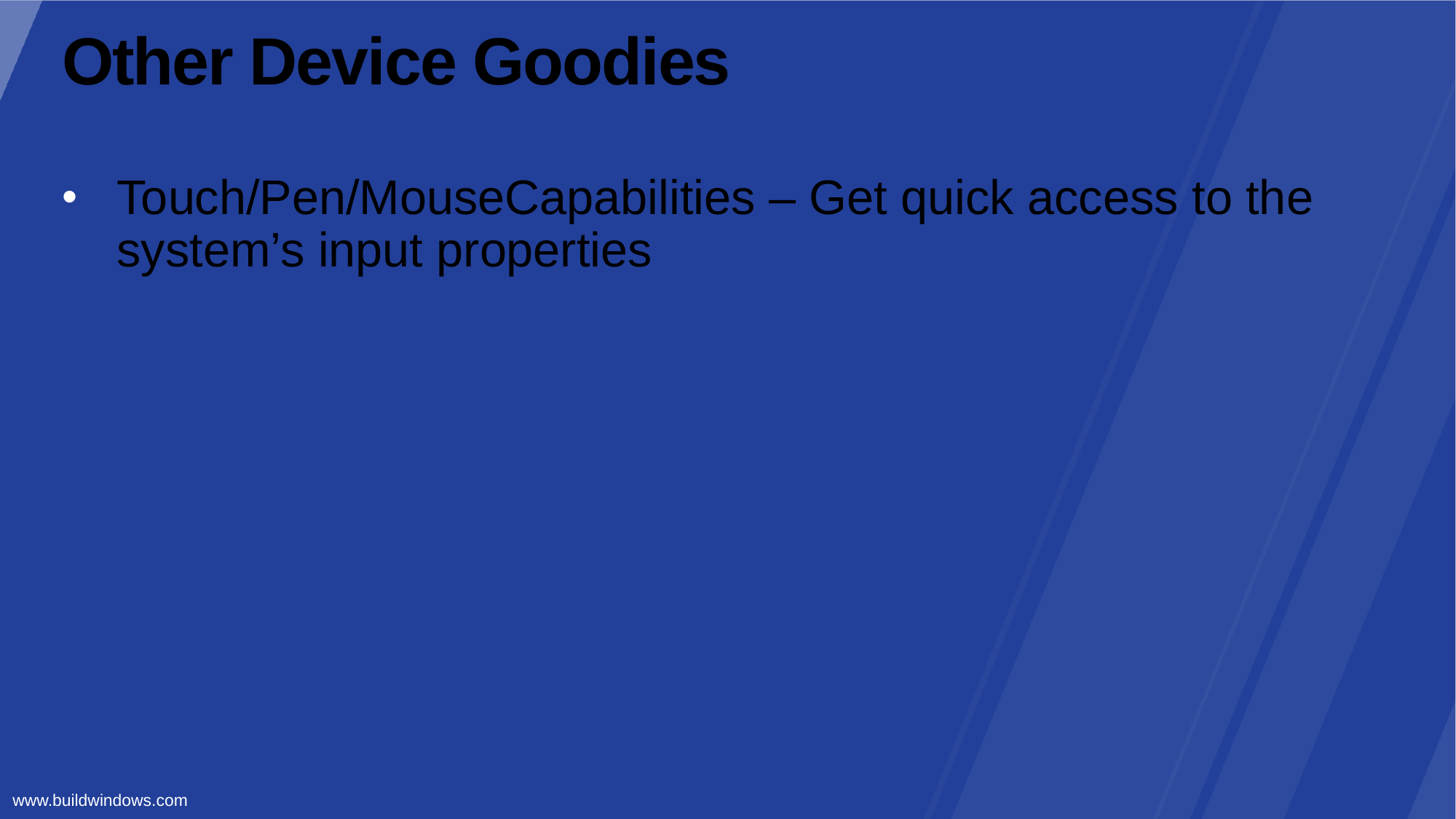

# Other Device Goodies
Touch/Pen/MouseCapabilities – Get quick access to the system’s input properties